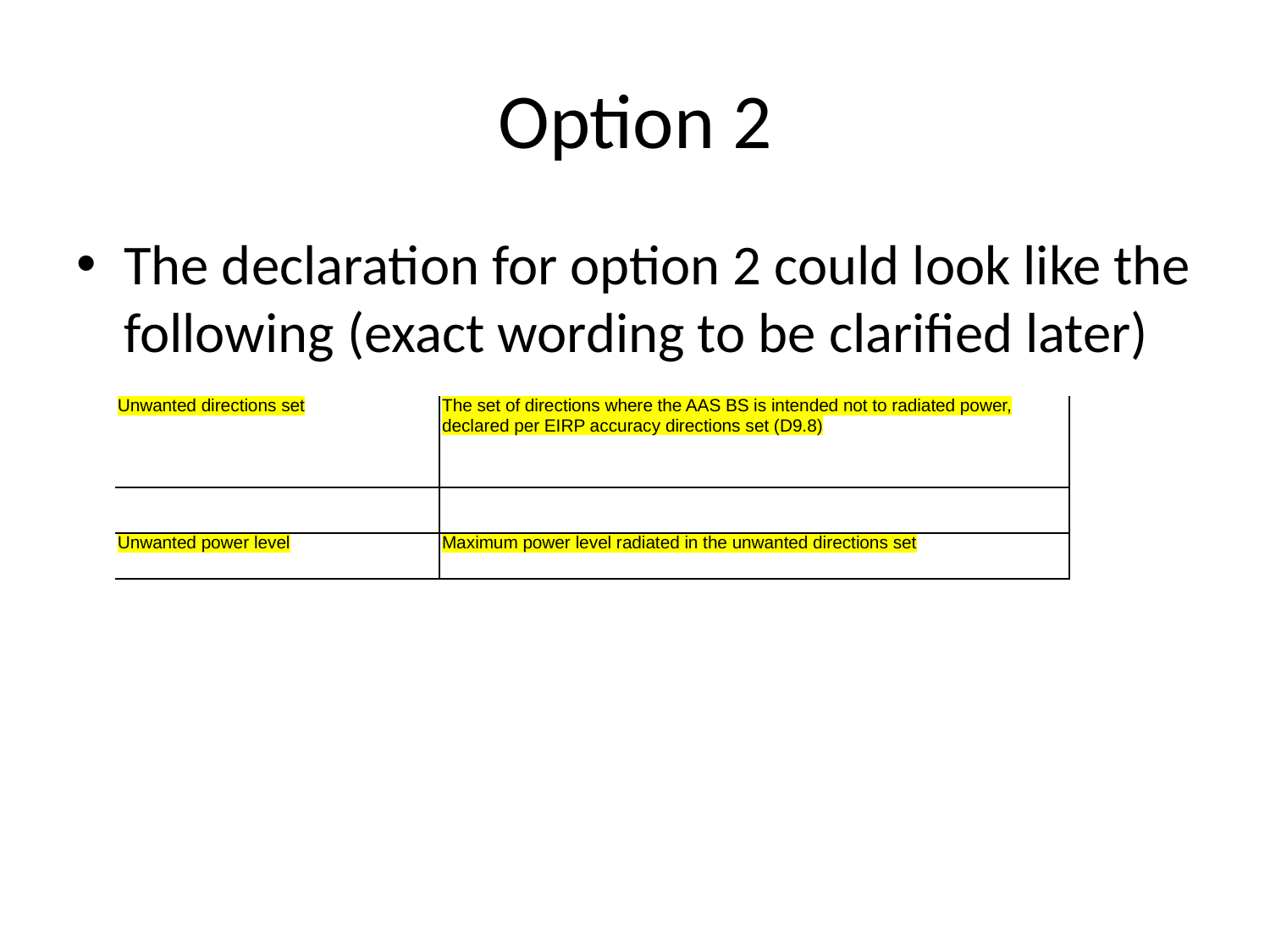

# Option 2
The declaration for option 2 could look like the following (exact wording to be clarified later)

| Unwanted directions set | The set of directions where the AAS BS is intended not to radiated power, declared per EIRP accuracy directions set (D9.8) |
| --- | --- |
|  |  |
| Unwanted power level | Maximum power level radiated in the unwanted directions set |